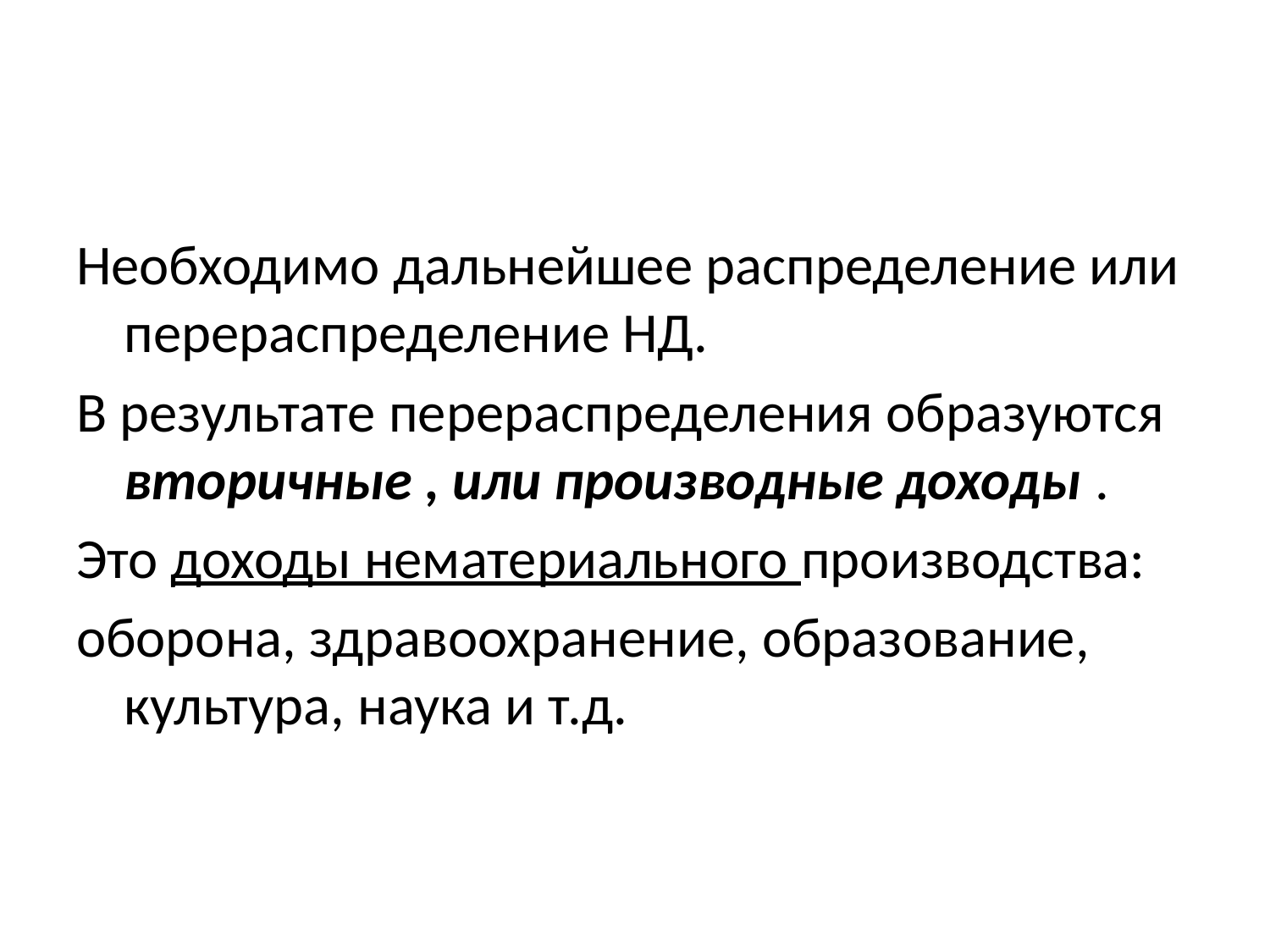

#
Необходимо дальнейшее распределение или перераспределение НД.
В результате перераспределения образуются вторичные , или производные доходы .
Это доходы нематериального производства:
оборона, здравоохранение, образование, культура, наука и т.д.